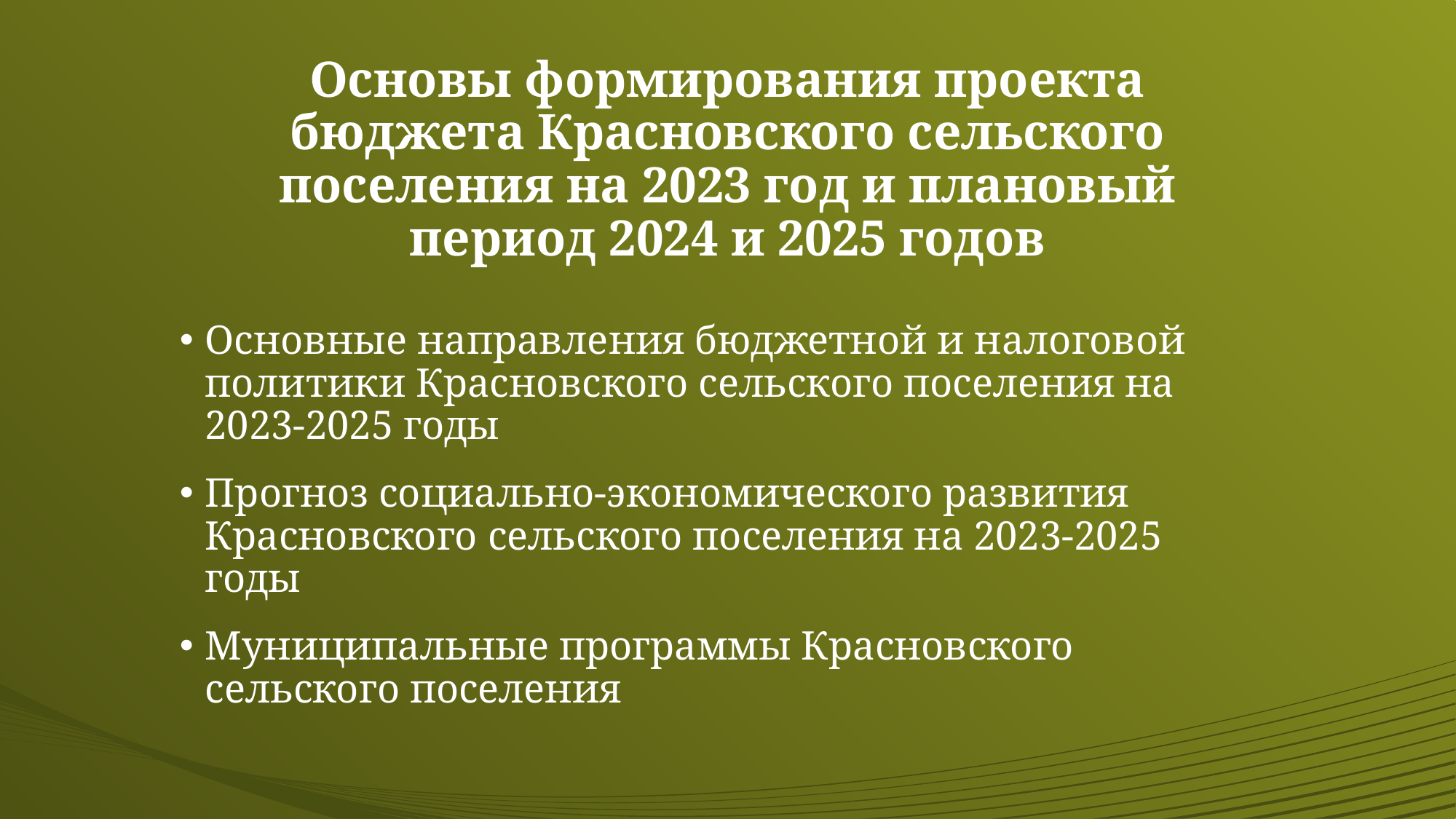

# Основы формирования проекта бюджета Красновского сельского поселения на 2023 год и плановый период 2024 и 2025 годов
Основные направления бюджетной и налоговой политики Красновского сельского поселения на 2023-2025 годы
Прогноз социально-экономического развития Красновского сельского поселения на 2023-2025 годы
Муниципальные программы Красновского сельского поселения